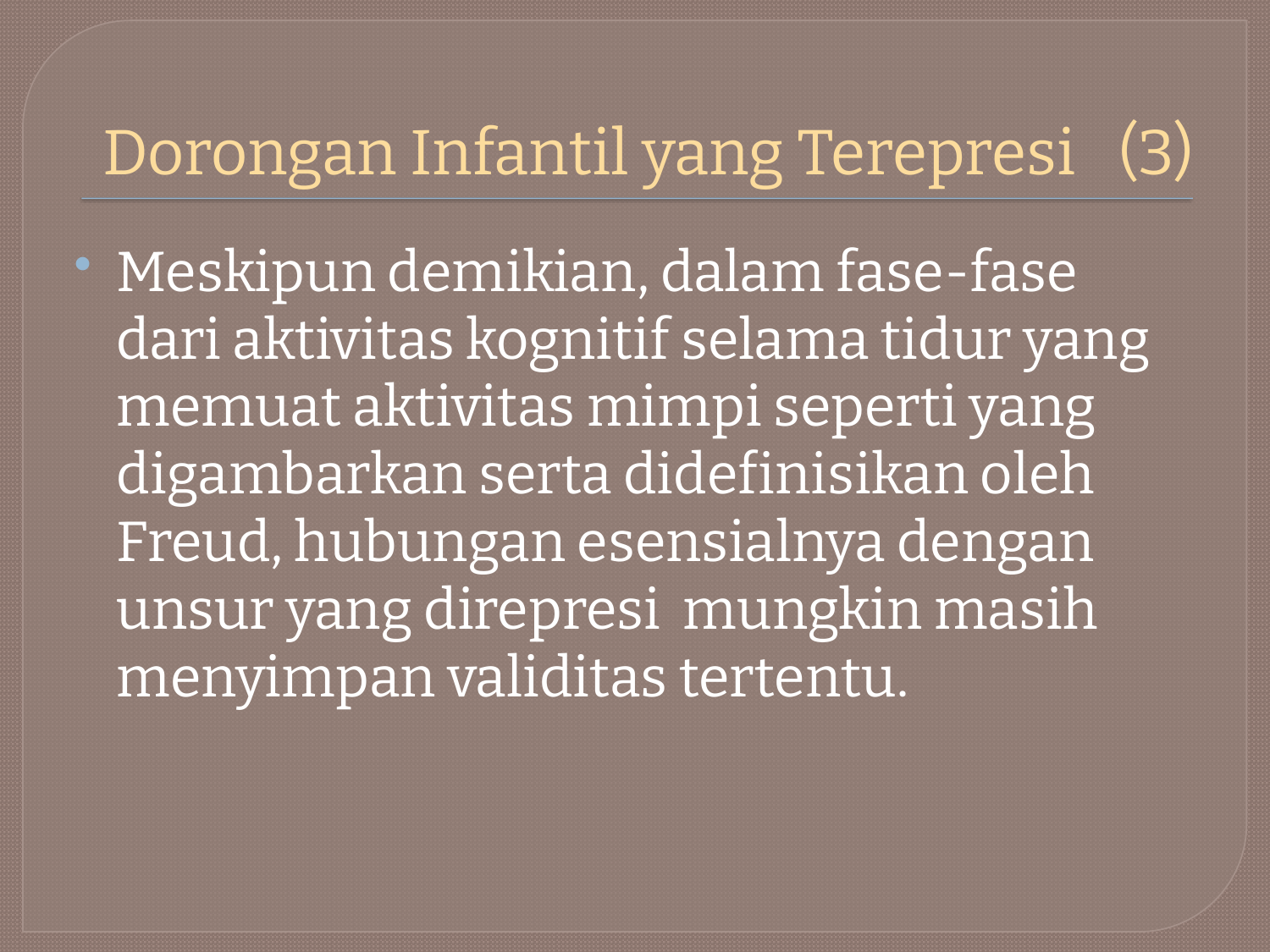

# Dorongan Infantil yang Terepresi	(3)
Meskipun demikian, dalam fase-fase dari aktivitas kognitif selama tidur yang memuat aktivitas mimpi seperti yang digambarkan serta didefinisikan oleh Freud, hubungan esensialnya dengan unsur yang direpresi  mungkin masih menyimpan validitas tertentu.